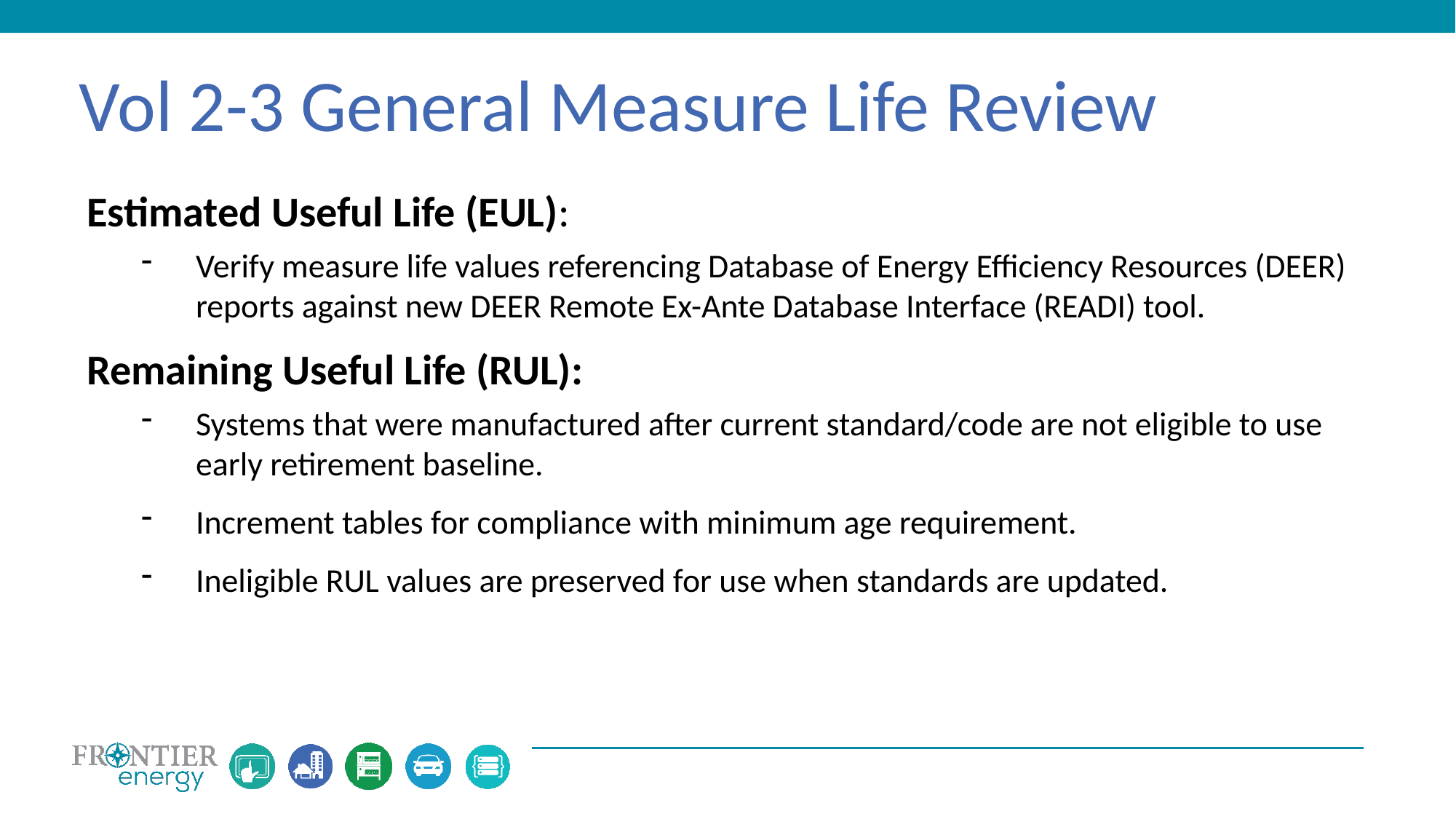

Vol 2-3 General Measure Life Review
Estimated Useful Life (EUL):
Verify measure life values referencing Database of Energy Efficiency Resources (DEER) reports against new DEER Remote Ex-Ante Database Interface (READI) tool.
Remaining Useful Life (RUL):
Systems that were manufactured after current standard/code are not eligible to use early retirement baseline.
Increment tables for compliance with minimum age requirement.
Ineligible RUL values are preserved for use when standards are updated.